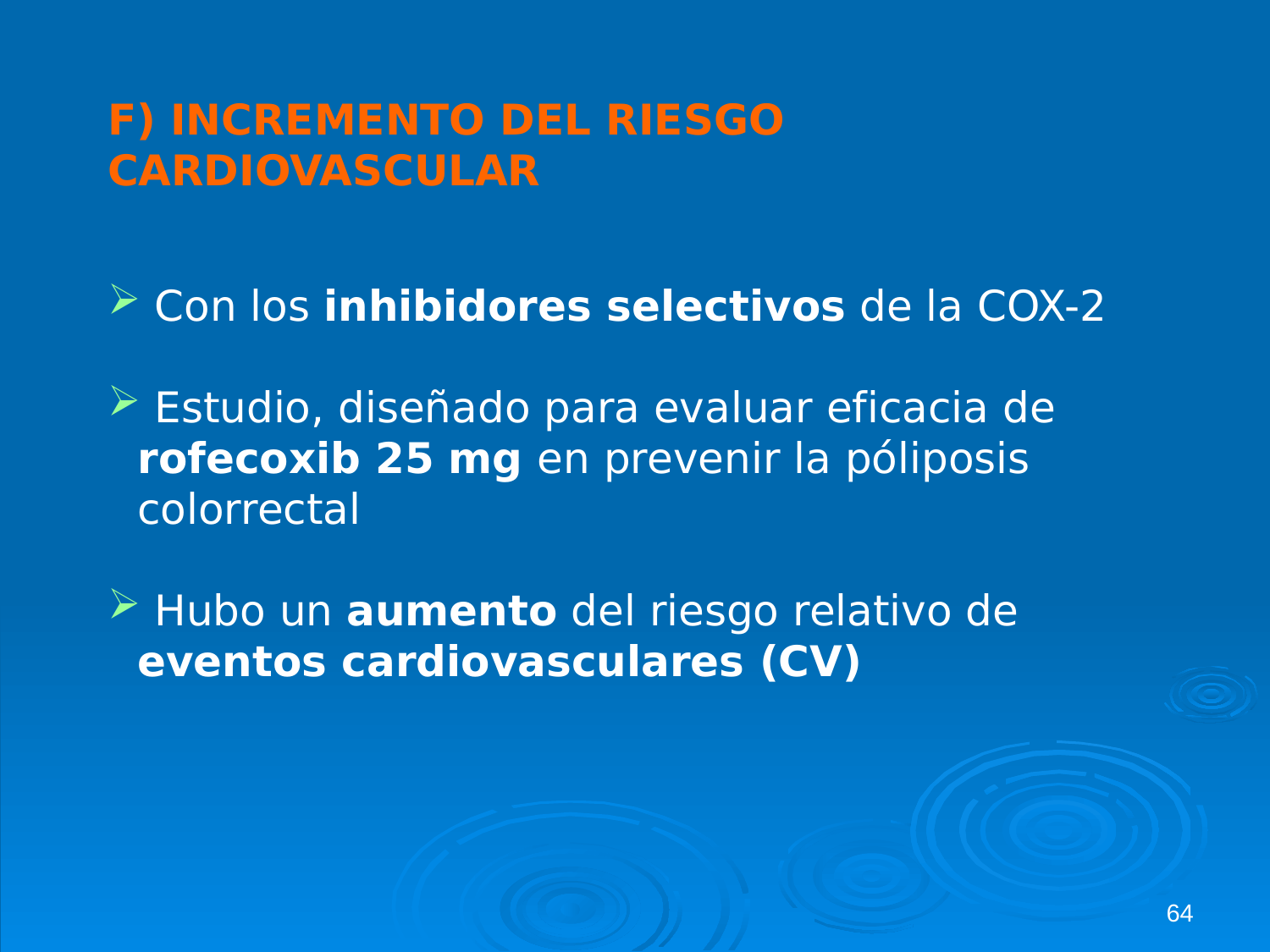

F) INCREMENTO DEL RIESGO CARDIOVASCULAR

 Con los inhibidores selectivos de la COX-2

 Estudio, diseñado para evaluar eficacia de rofecoxib 25 mg en prevenir la póliposis colorrectal

 Hubo un aumento del riesgo relativo de eventos cardiovasculares (CV)

64